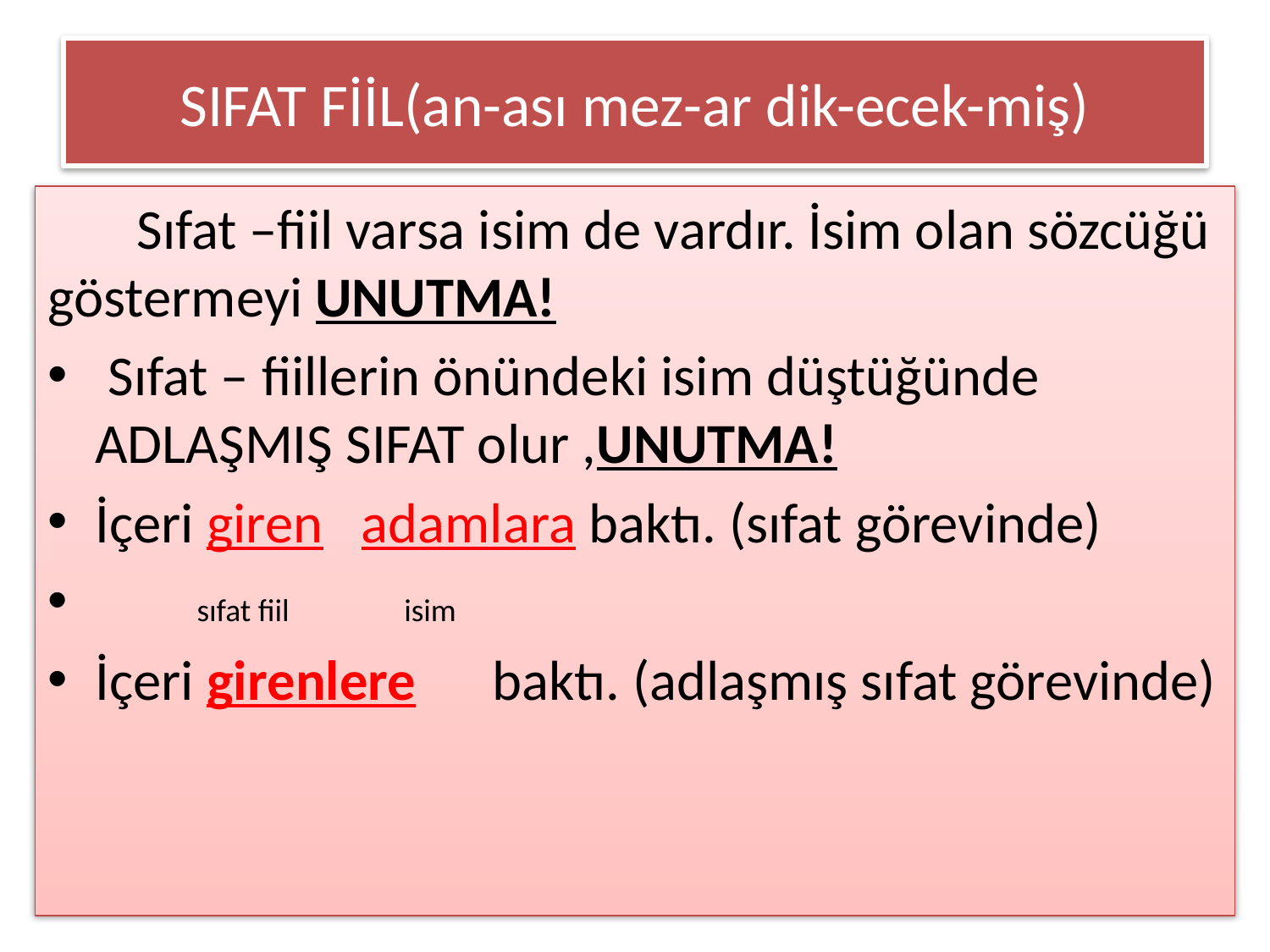

# SIFAT FİİL(an-ası mez-ar dik-ecek-miş)
       Sıfat –fiil varsa isim de vardır. İsim olan sözcüğü göstermeyi UNUTMA!
 Sıfat – fiillerin önündeki isim düştüğünde ADLAŞMIŞ SIFAT olur ,UNUTMA!
İçeri giren   adamlara baktı. (sıfat görevinde)
        sıfat fiil                isim
İçeri girenlere      baktı. (adlaşmış sıfat görevinde)